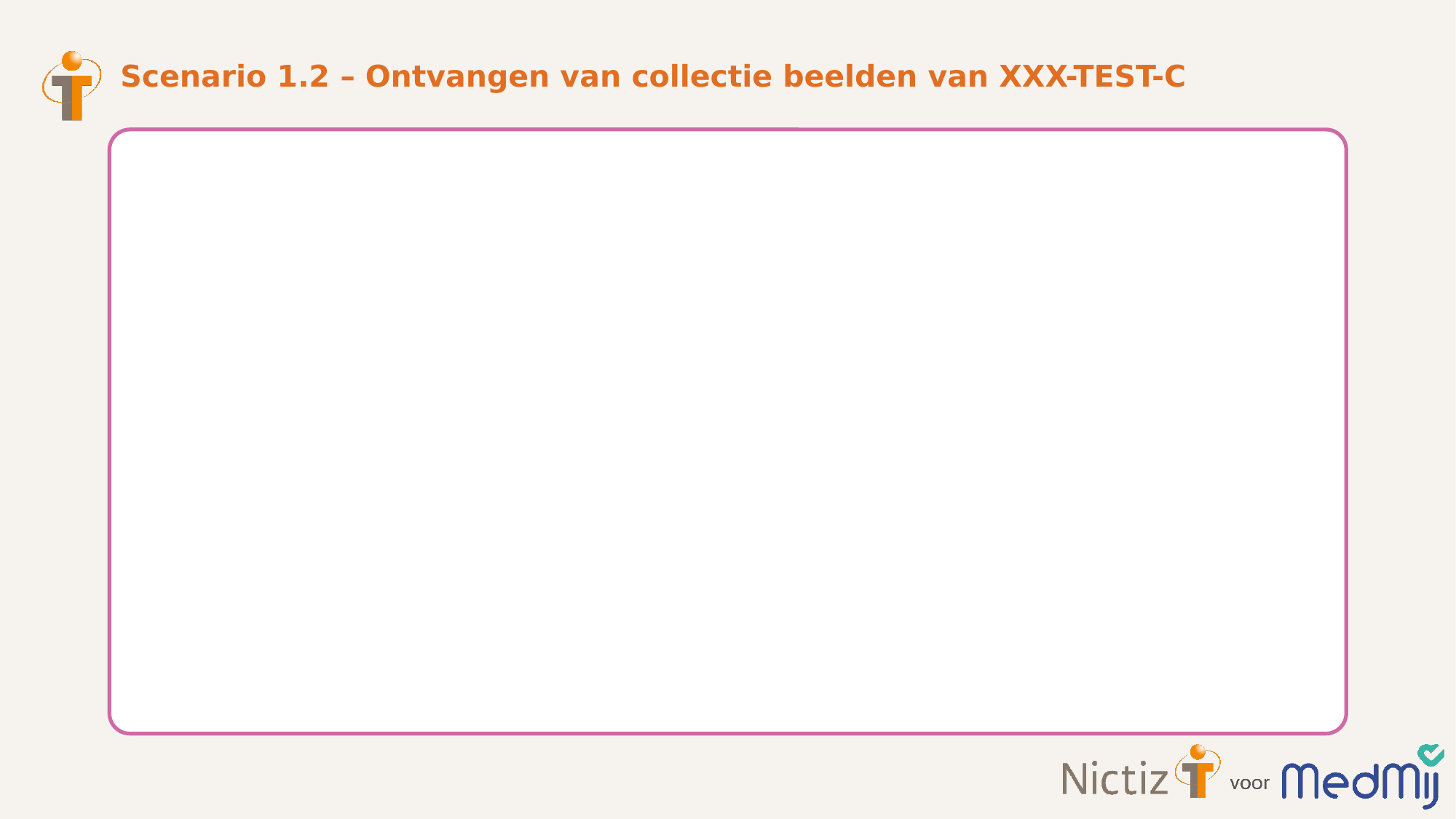

# Scenario 1.2 – Ontvangen van collectie beelden van XXX-TEST-C